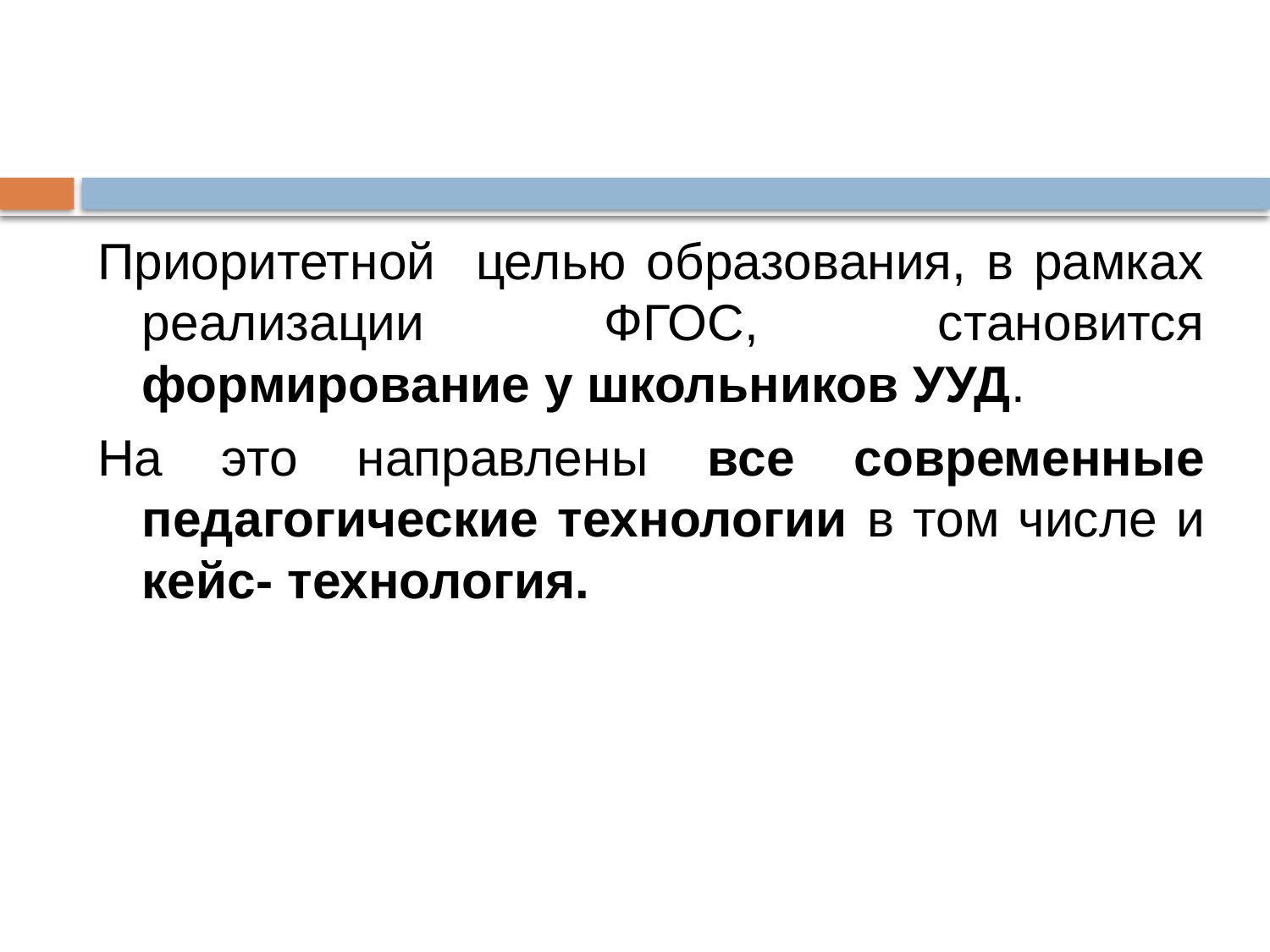

Приоритетной  целью образования, в рамках реализации ФГОС, становится формирование у школьников УУД.
На это направлены все современные педагогические технологии в том числе и кейс- технология.